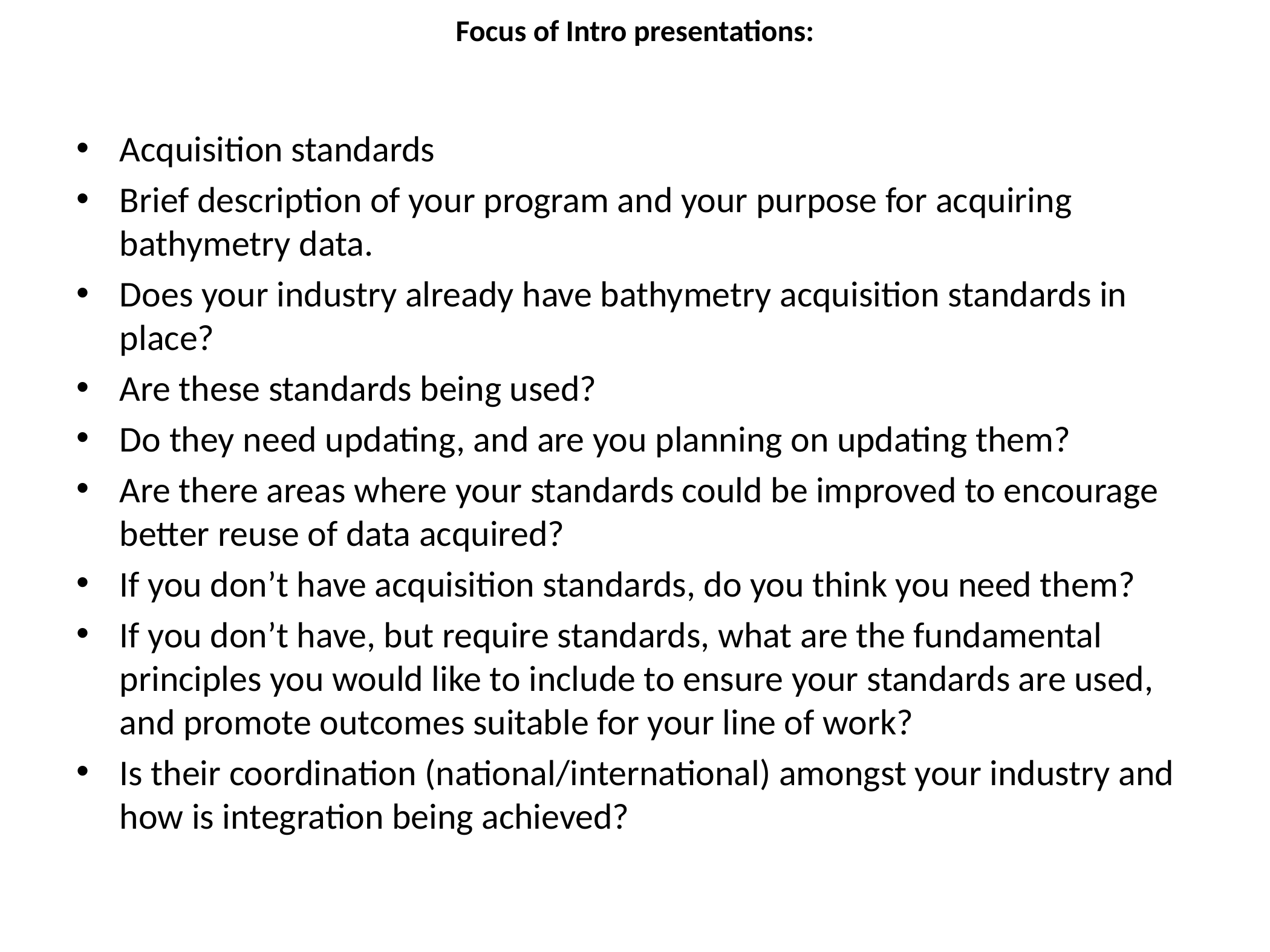

# Focus of Intro presentations:
Acquisition standards
Brief description of your program and your purpose for acquiring bathymetry data.
Does your industry already have bathymetry acquisition standards in place?
Are these standards being used?
Do they need updating, and are you planning on updating them?
Are there areas where your standards could be improved to encourage better reuse of data acquired?
If you don’t have acquisition standards, do you think you need them?
If you don’t have, but require standards, what are the fundamental principles you would like to include to ensure your standards are used, and promote outcomes suitable for your line of work?
Is their coordination (national/international) amongst your industry and how is integration being achieved?